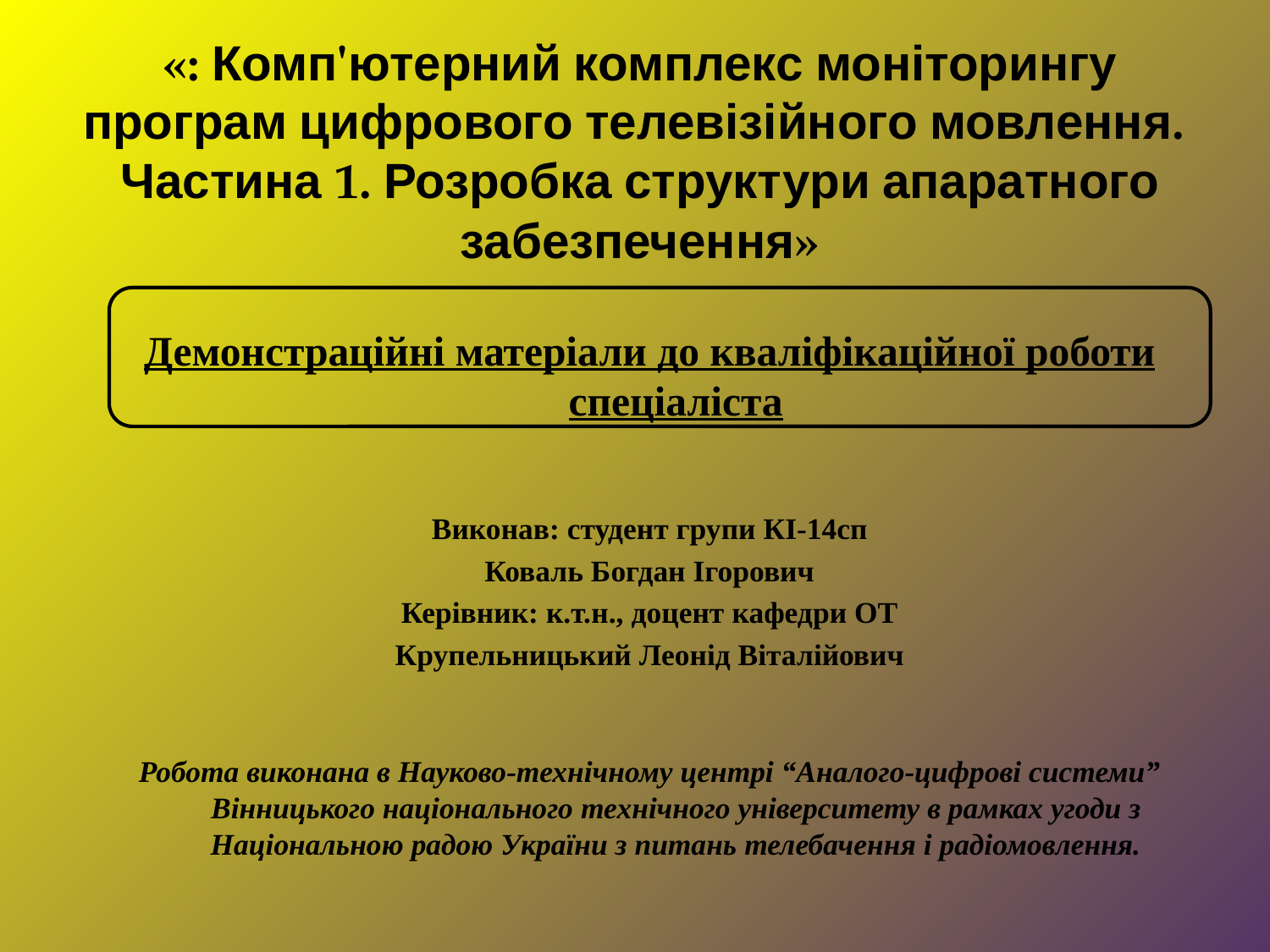

# «: Комп'ютерний комплекс моніторингу програм цифрового телевізійного мовлення. Частина 1. Розробка структури апаратного забезпечення»

Демонстраційні матеріали до кваліфікаційної роботи спеціаліста

Виконав: студент групи КІ-14сп
Коваль Богдан Ігорович
Керівник: к.т.н., доцент кафедри ОТ
Крупельницький Леонід Віталійович

Робота виконана в Науково-технічному центрі “Аналого-цифрові системи” Вінницького національного технічного університету в рамках угоди з Національною радою України з питань телебачення і радіомовлення.